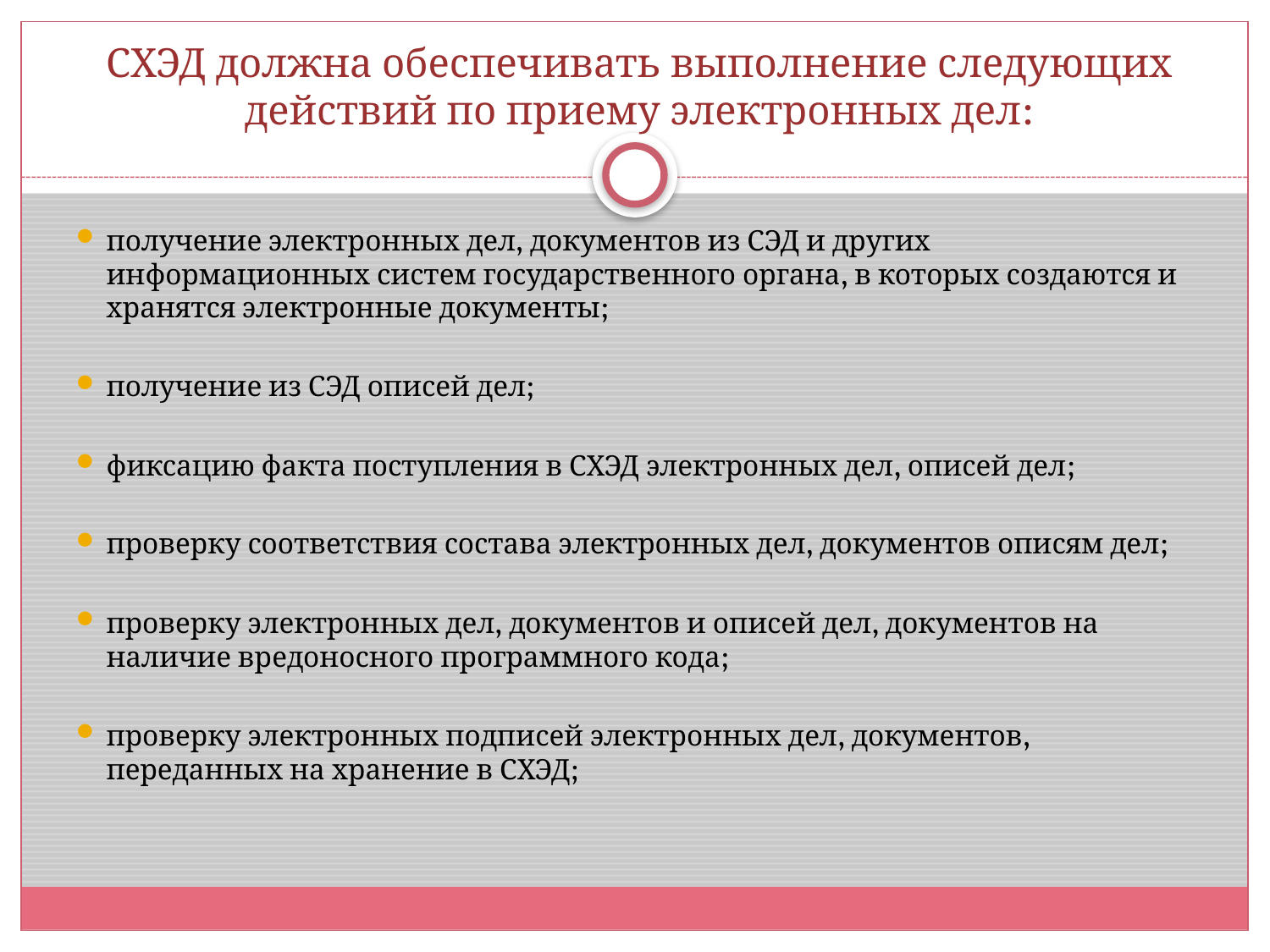

# СХЭД должна обеспечивать выполнение следующих действий по приему электронных дел:
получение электронных дел, документов из СЭД и других информационных систем государственного органа, в которых создаются и хранятся электронные документы;

получение из СЭД описей дел;

фиксацию факта поступления в СХЭД электронных дел, описей дел;

проверку соответствия состава электронных дел, документов описям дел;

проверку электронных дел, документов и описей дел, документов на наличие вредоносного программного кода;

проверку электронных подписей электронных дел, документов, переданных на хранение в СХЭД;